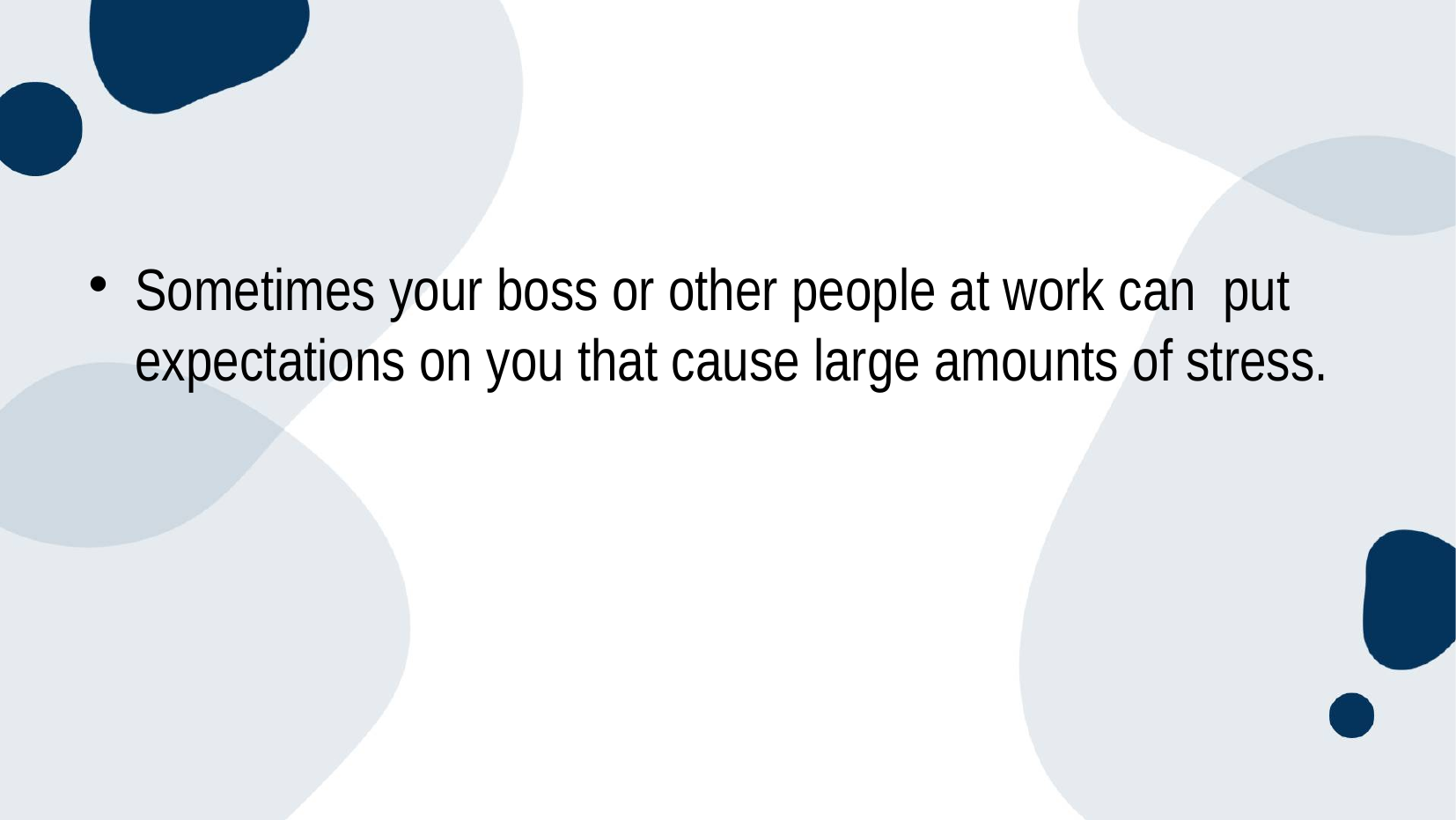

Sometimes your boss or other people at work can  put expectations on you that cause large amounts of stress.